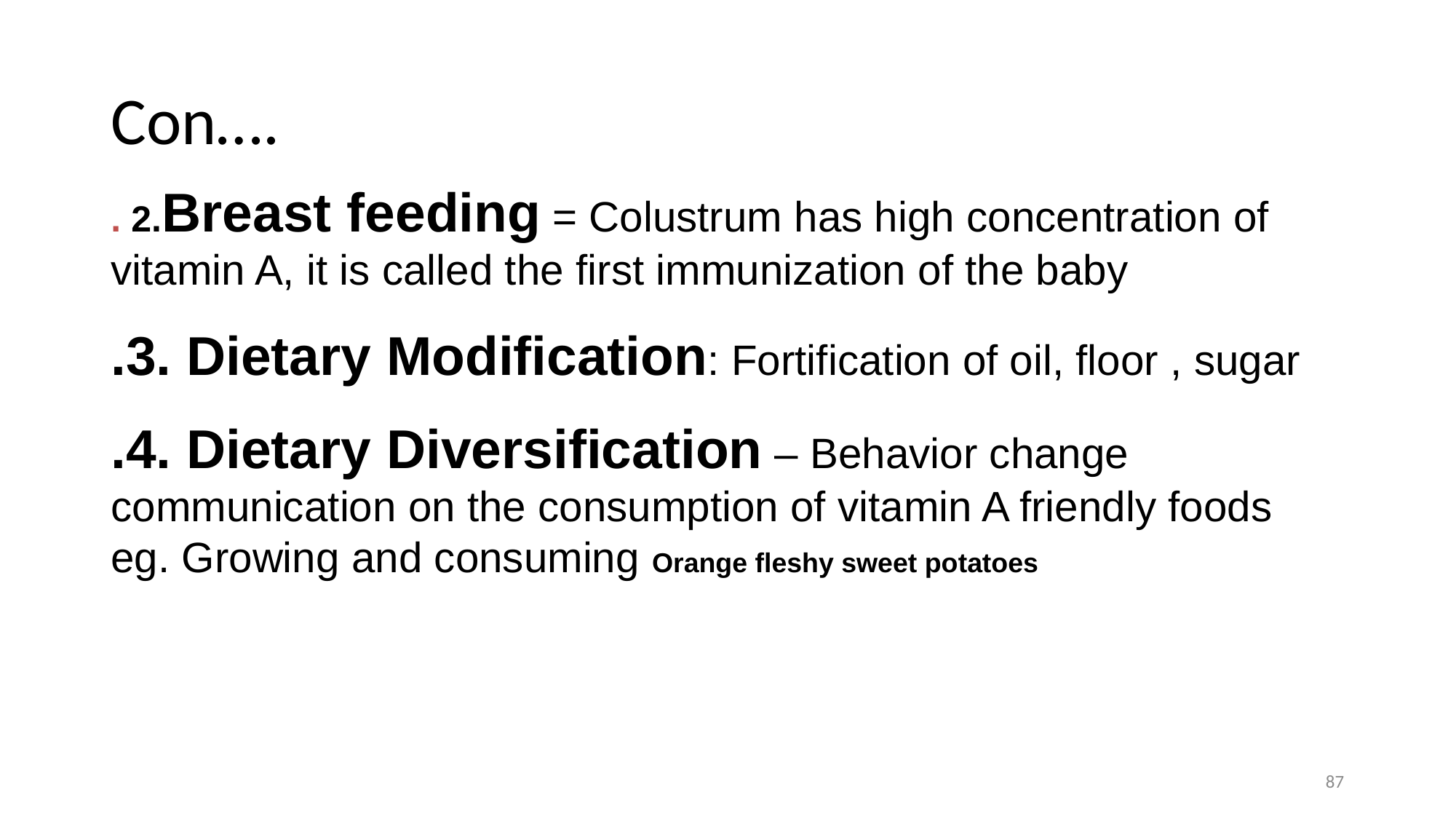

# Con….
. 2.Breast feeding = Colustrum has high concentration of vitamin A, it is called the first immunization of the baby
.3. Dietary Modification: Fortification of oil, floor , sugar
.4. Dietary Diversification – Behavior change communication on the consumption of vitamin A friendly foods eg. Growing and consuming Orange fleshy sweet potatoes

87